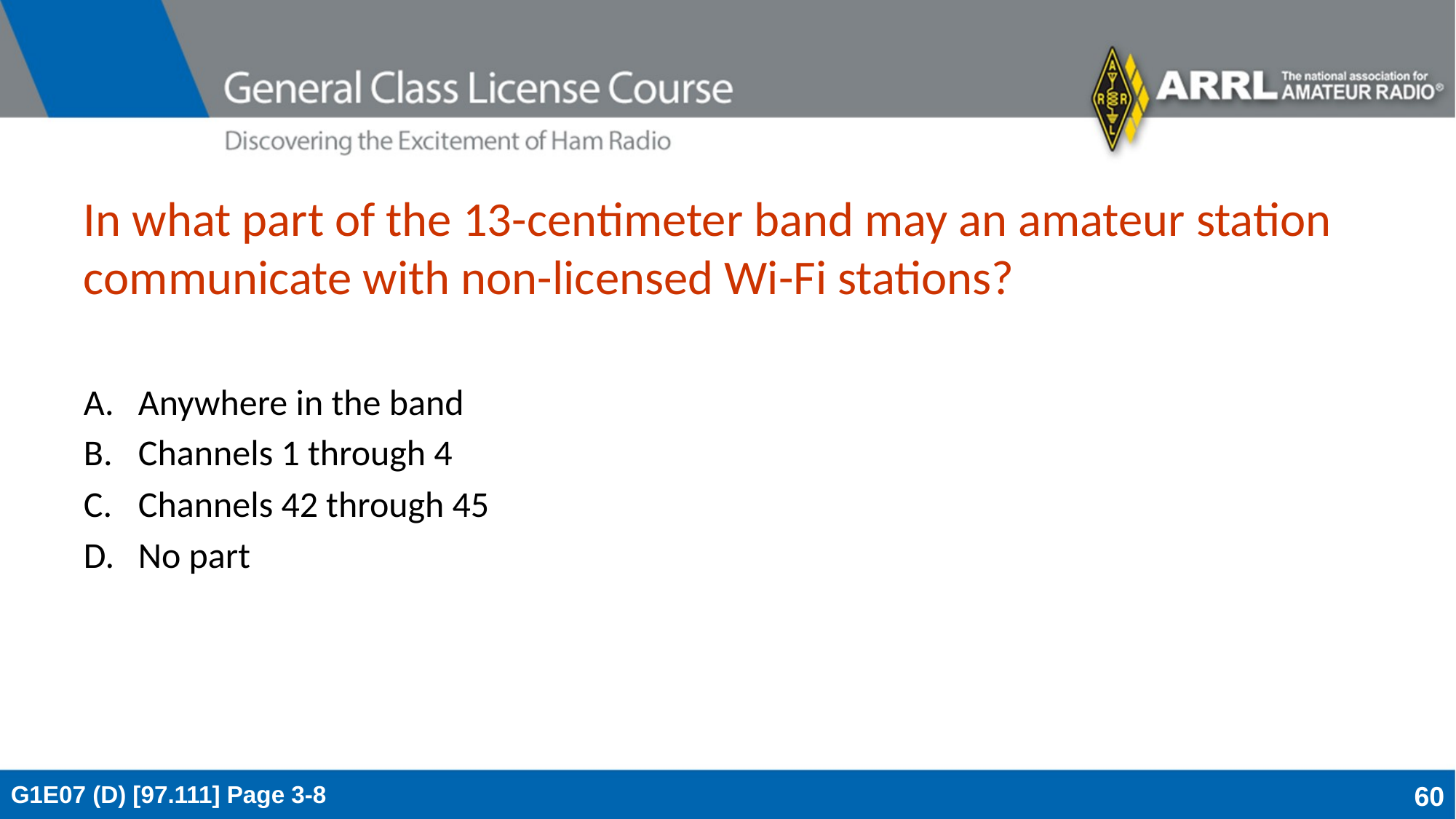

# In what part of the 13-centimeter band may an amateur station communicate with non-licensed Wi-Fi stations?
Anywhere in the band
Channels 1 through 4
Channels 42 through 45
No part
G1E07 (D) [97.111] Page 3-8
60